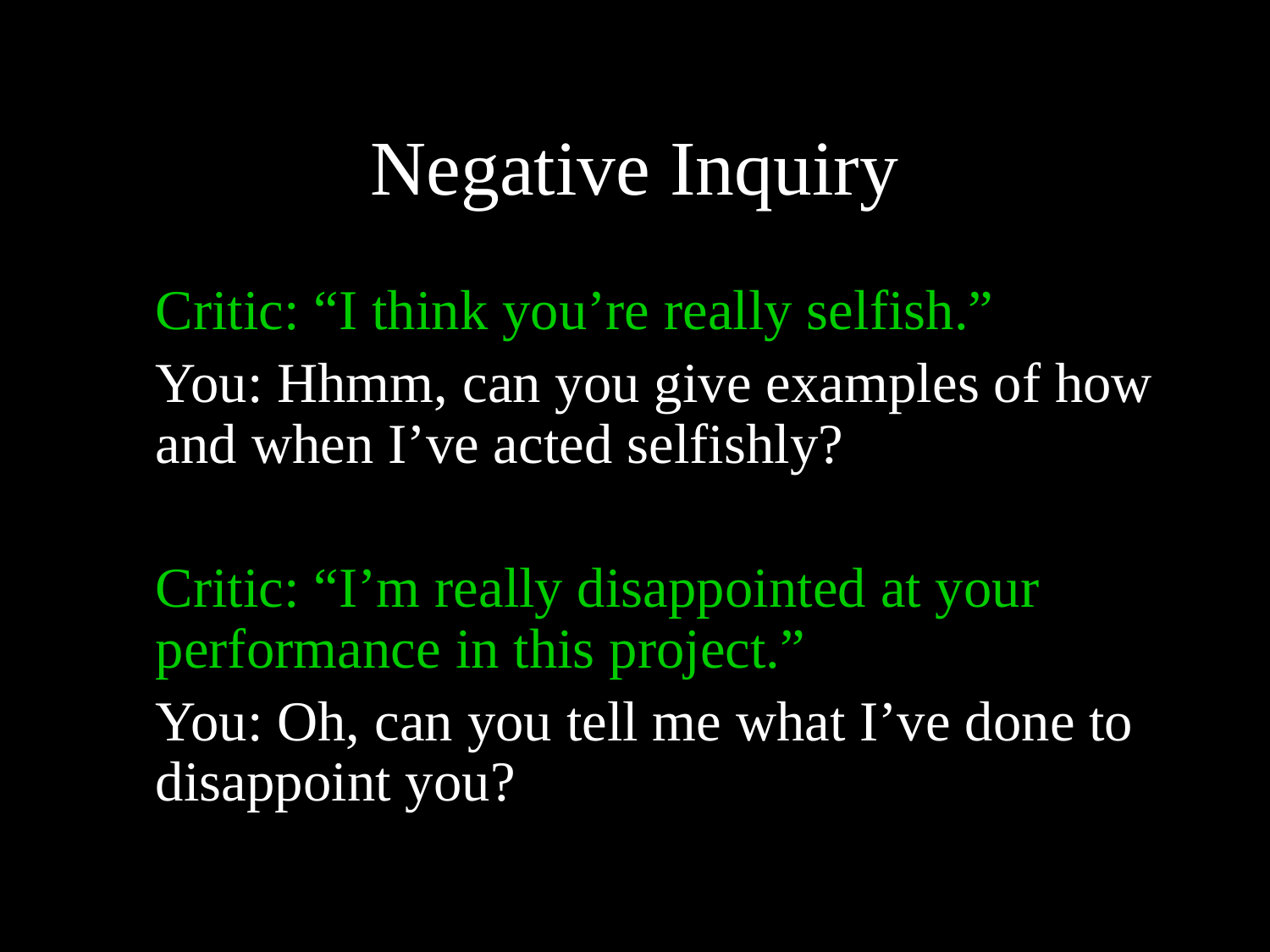

# Negative Inquiry
	Critic: “I think you’re really selfish.”
	You: Hhmm, can you give examples of how and when I’ve acted selfishly?

	Critic: “I’m really disappointed at your performance in this project.”
	You: Oh, can you tell me what I’ve done to disappoint you?